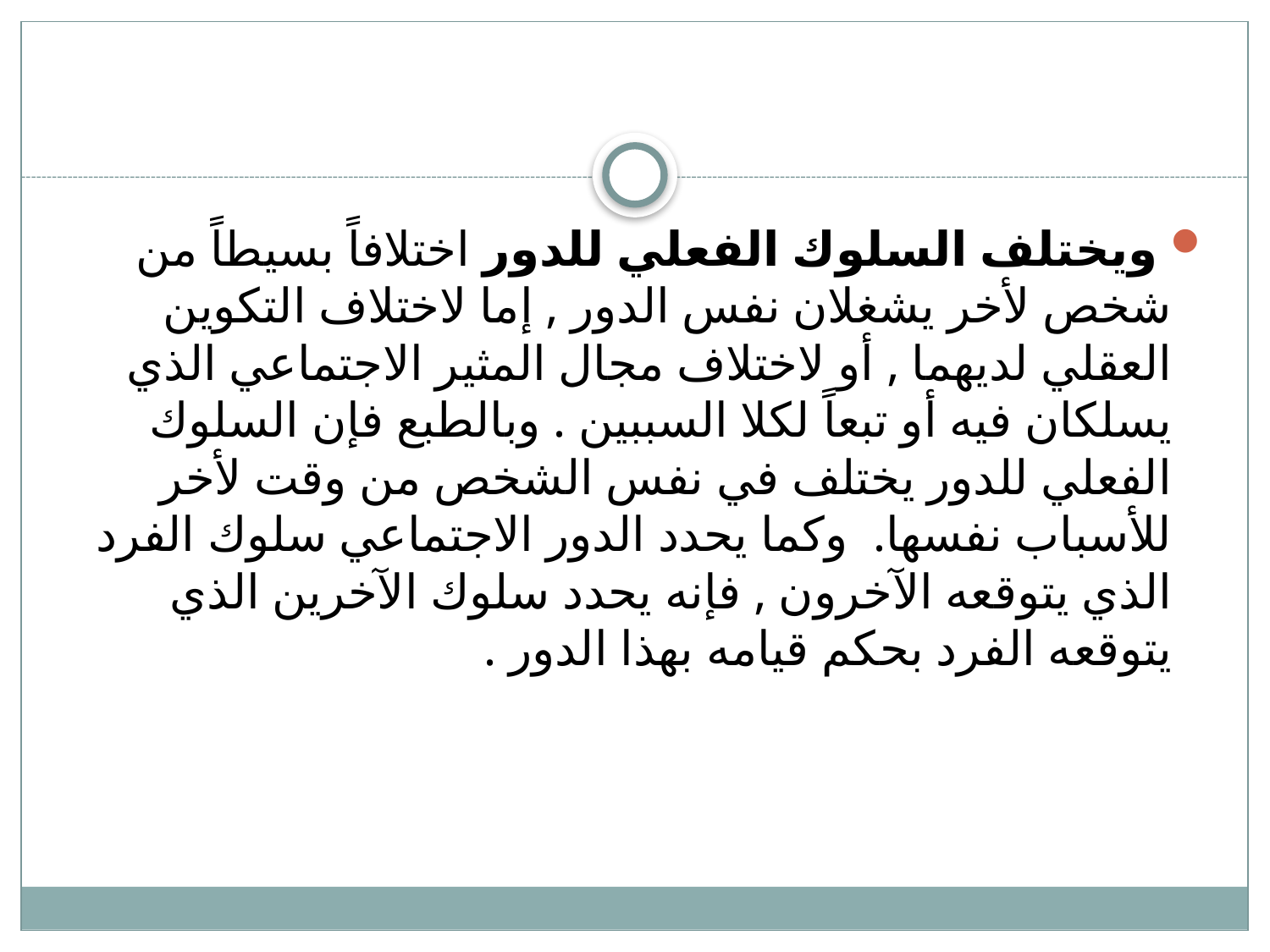

#
 ويختلف السلوك الفعلي للدور اختلافاً بسيطاً من شخص لأخر يشغلان نفس الدور , إما لاختلاف التكوين العقلي لديهما , أو لاختلاف مجال المثير الاجتماعي الذي يسلكان فيه أو تبعاً لكلا السببين . وبالطبع فإن السلوك الفعلي للدور يختلف في نفس الشخص من وقت لأخر للأسباب نفسها.  وكما يحدد الدور الاجتماعي سلوك الفرد الذي يتوقعه الآخرون , فإنه يحدد سلوك الآخرين الذي يتوقعه الفرد بحكم قيامه بهذا الدور .